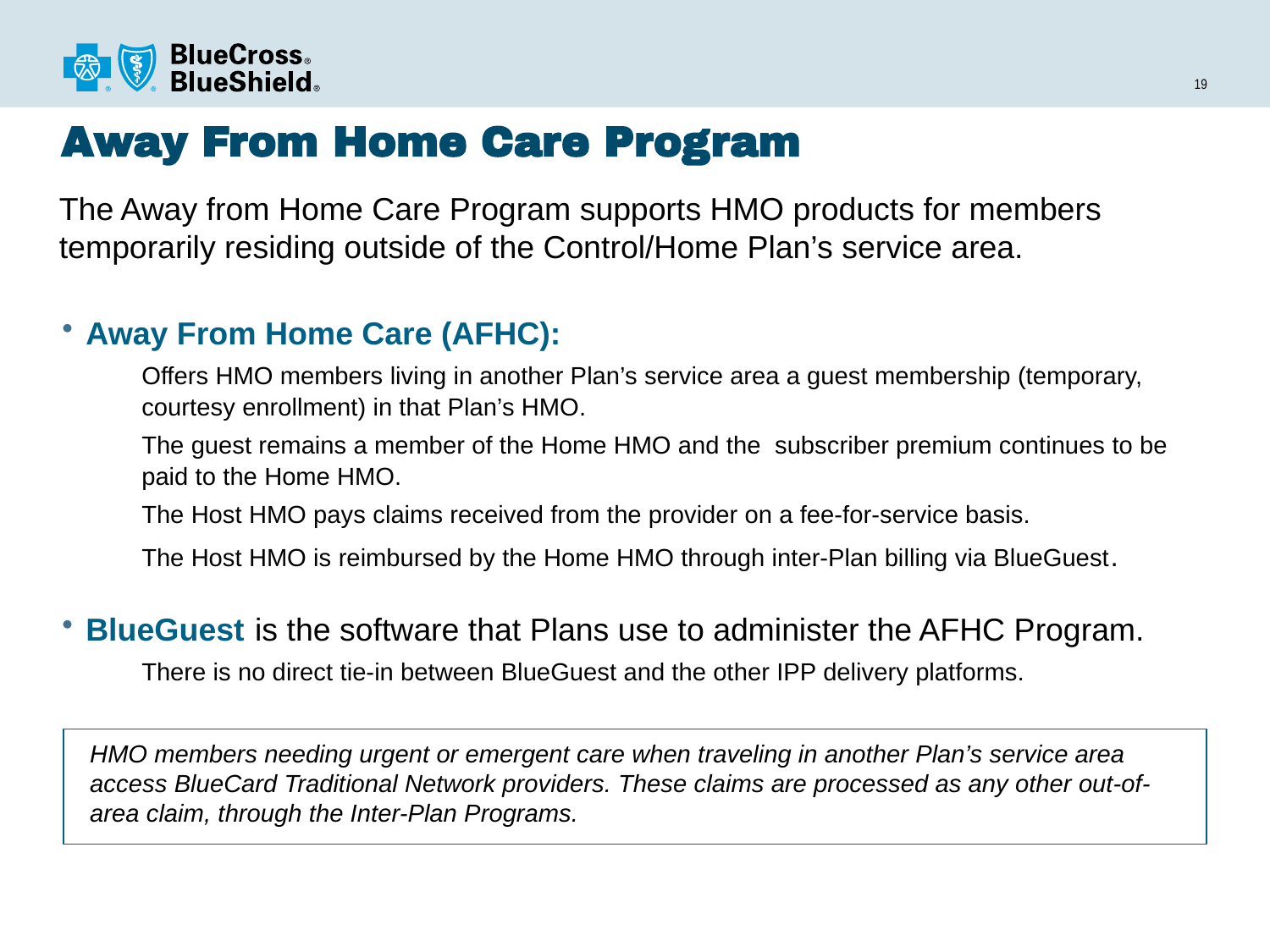

# Away From Home Care Program
The Away from Home Care Program supports HMO products for members temporarily residing outside of the Control/Home Plan’s service area.

Away From Home Care (AFHC):
Offers HMO members living in another Plan’s service area a guest membership (temporary, courtesy enrollment) in that Plan’s HMO.
The guest remains a member of the Home HMO and the  subscriber premium continues to be paid to the Home HMO.
The Host HMO pays claims received from the provider on a fee-for-service basis.
The Host HMO is reimbursed by the Home HMO through inter-Plan billing via BlueGuest.

BlueGuest is the software that Plans use to administer the AFHC Program.
There is no direct tie-in between BlueGuest and the other IPP delivery platforms.

HMO members needing urgent or emergent care when traveling in another Plan’s service area access BlueCard Traditional Network providers. These claims are processed as any other out-of-area claim, through the Inter-Plan Programs.